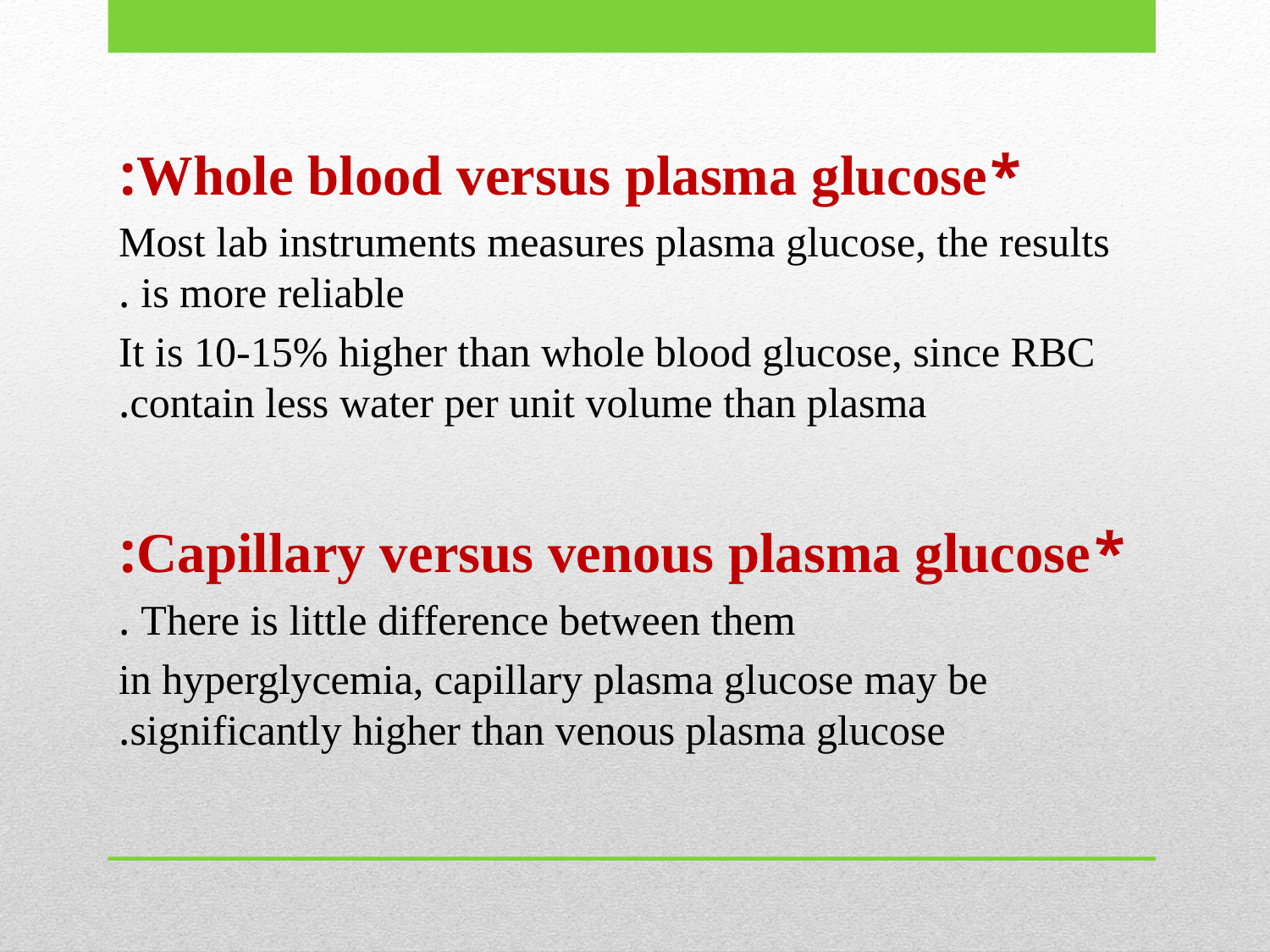

*Whole blood versus plasma glucose:
Most lab instruments measures plasma glucose, the results is more reliable .
It is 10-15% higher than whole blood glucose, since RBC contain less water per unit volume than plasma.

*Capillary versus venous plasma glucose:
There is little difference between them .
in hyperglycemia, capillary plasma glucose may be significantly higher than venous plasma glucose.

#